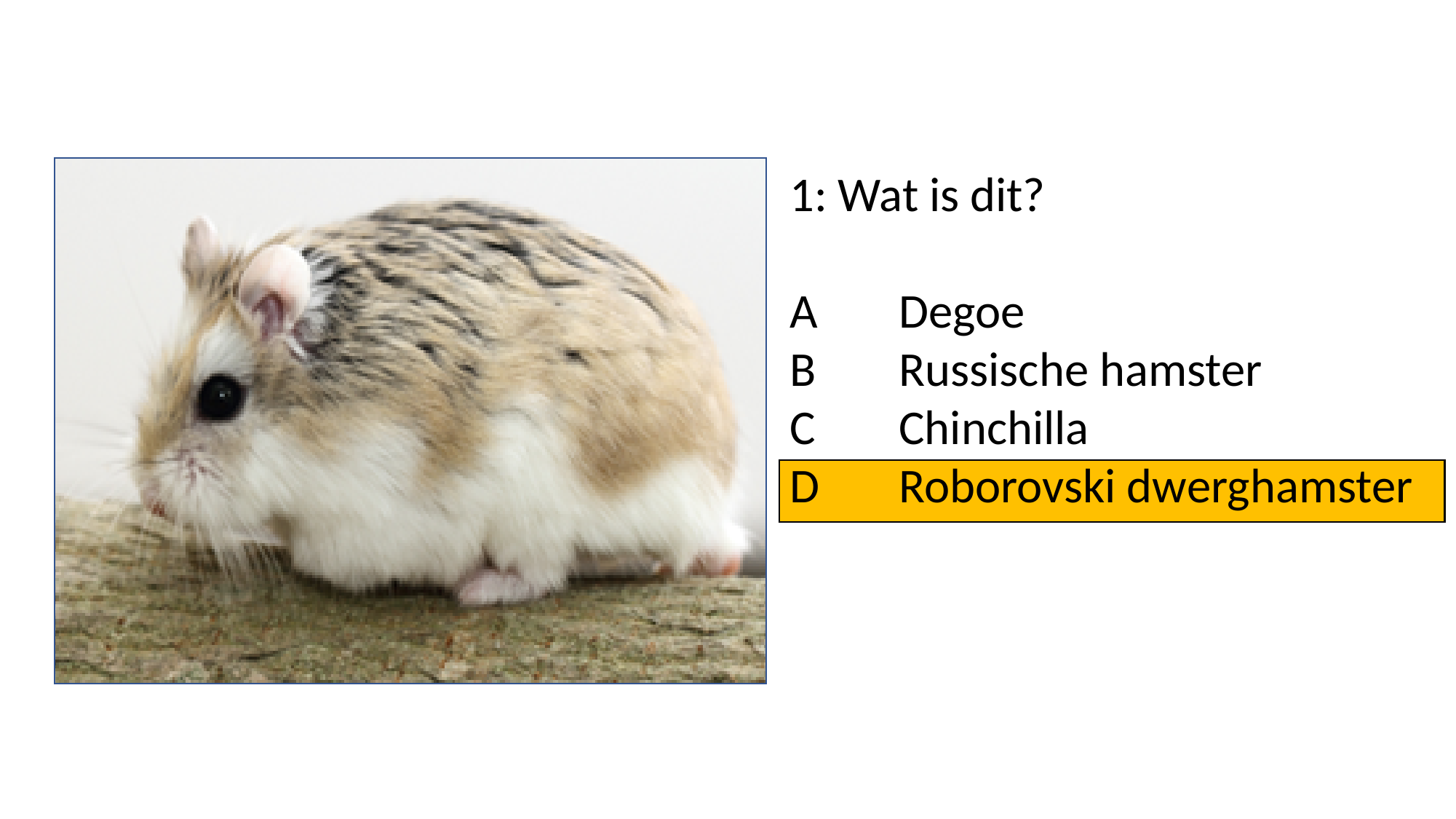

1: Wat is dit?

A	Degoe
B	Russische hamster
C	Chinchilla
D	Roborovski dwerghamster